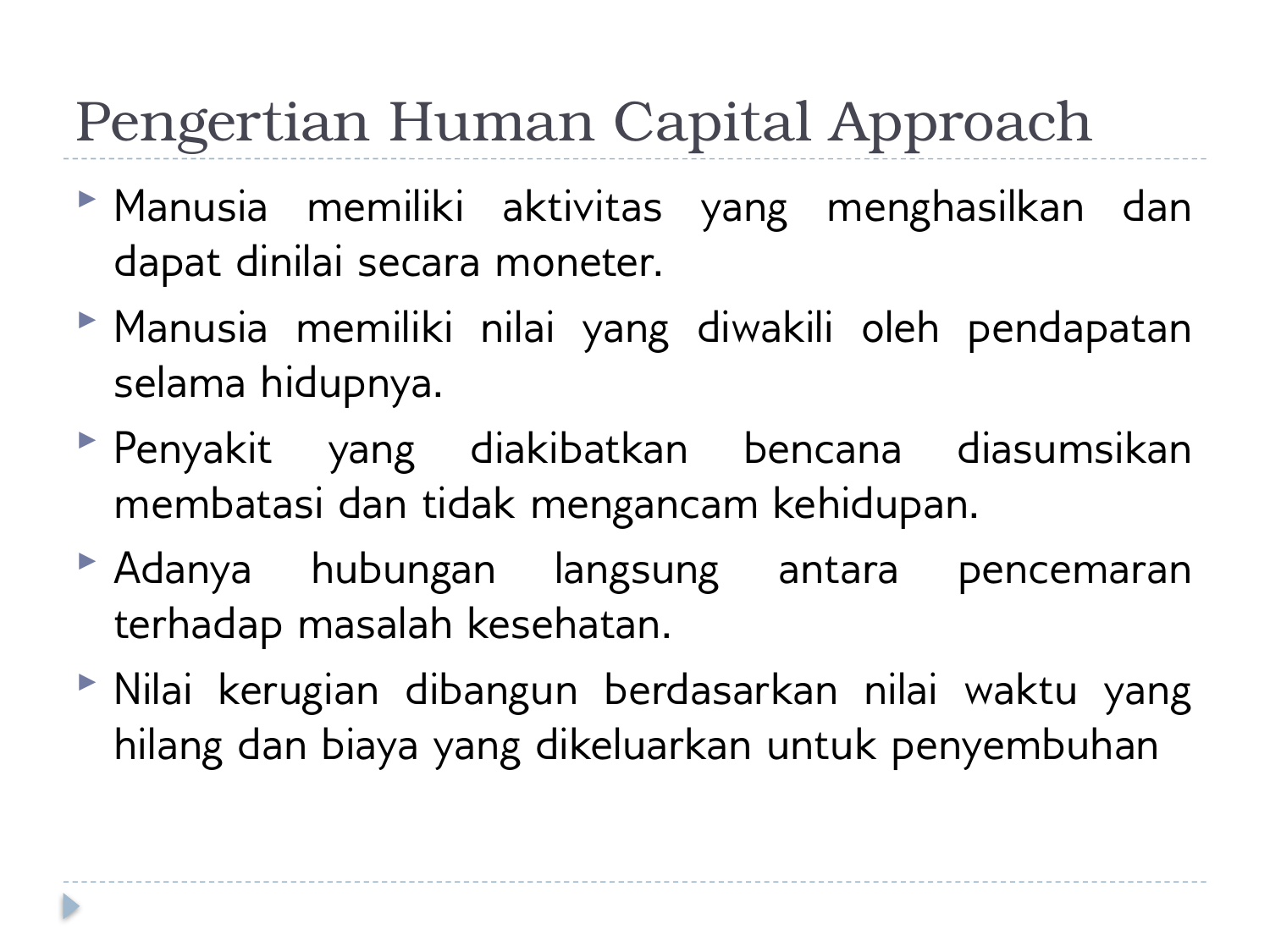

# Pengertian Human Capital Approach
Manusia memiliki aktivitas yang menghasilkan dan dapat dinilai secara moneter.
Manusia memiliki nilai yang diwakili oleh pendapatan selama hidupnya.
Penyakit yang diakibatkan bencana diasumsikan membatasi dan tidak mengancam kehidupan.
Adanya hubungan langsung antara pencemaran terhadap masalah kesehatan.
Nilai kerugian dibangun berdasarkan nilai waktu yang hilang dan biaya yang dikeluarkan untuk penyembuhan